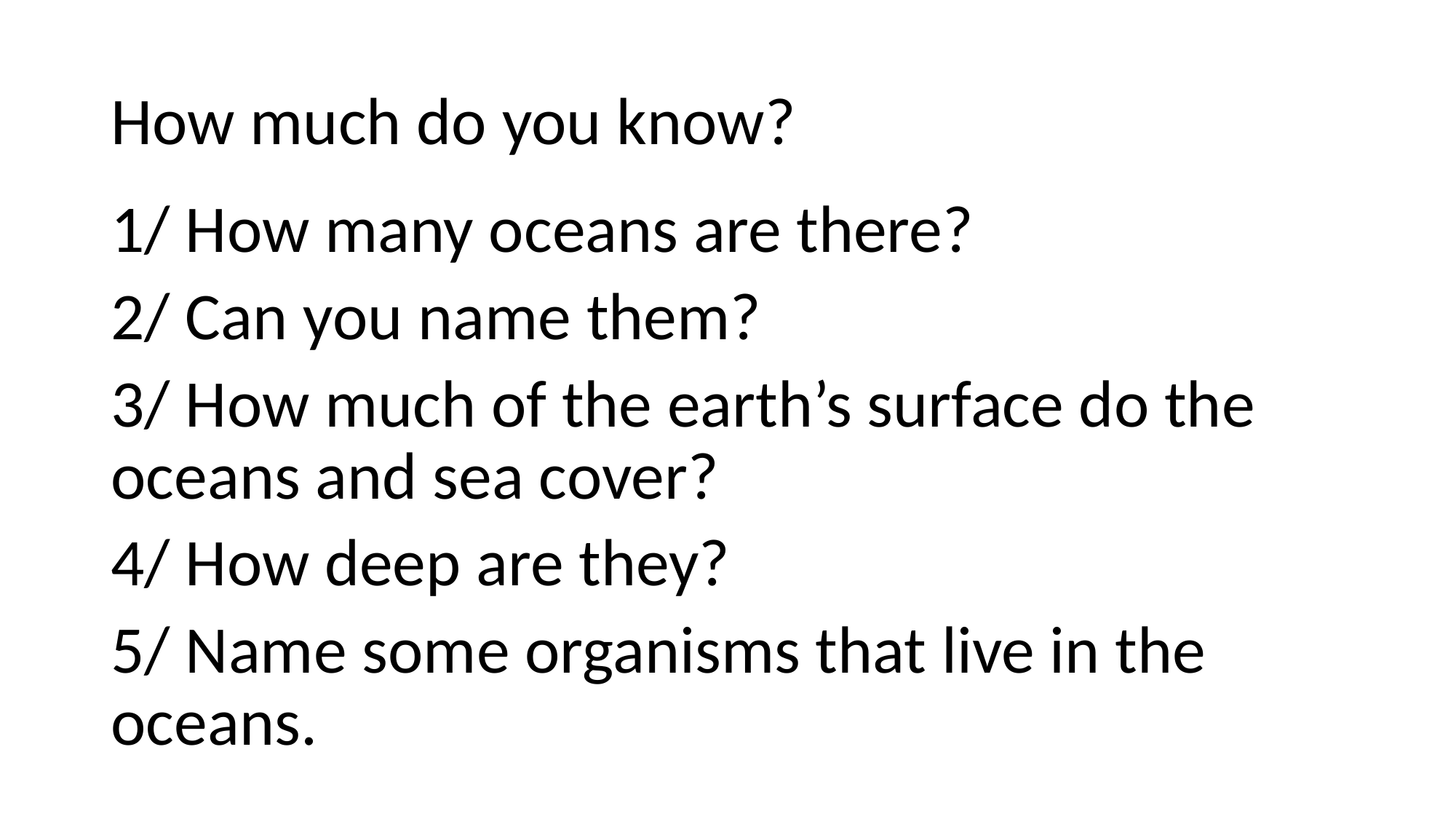

# How much do you know?
1/ How many oceans are there?
2/ Can you name them?
3/ How much of the earth’s surface do the oceans and sea cover?
4/ How deep are they?
5/ Name some organisms that live in the oceans.